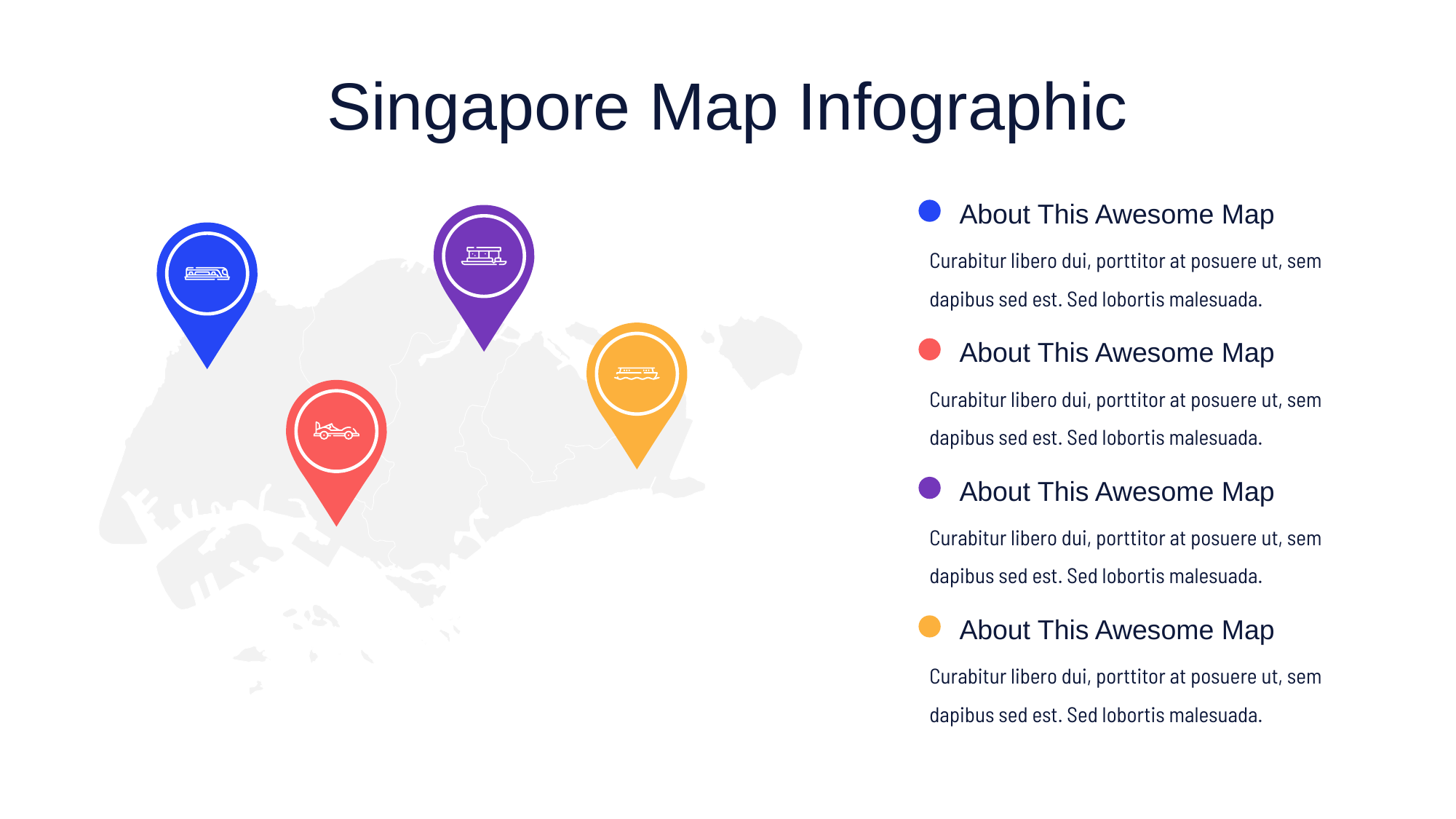

Singapore Map Infographic
About This Awesome Map

Curabitur libero dui, porttitor at posuere ut, sem dapibus sed est. Sed lobortis malesuada.

About This Awesome Map

Curabitur libero dui, porttitor at posuere ut, sem dapibus sed est. Sed lobortis malesuada.

About This Awesome Map

Curabitur libero dui, porttitor at posuere ut, sem dapibus sed est. Sed lobortis malesuada.
About This Awesome Map

Curabitur libero dui, porttitor at posuere ut, sem dapibus sed est. Sed lobortis malesuada.